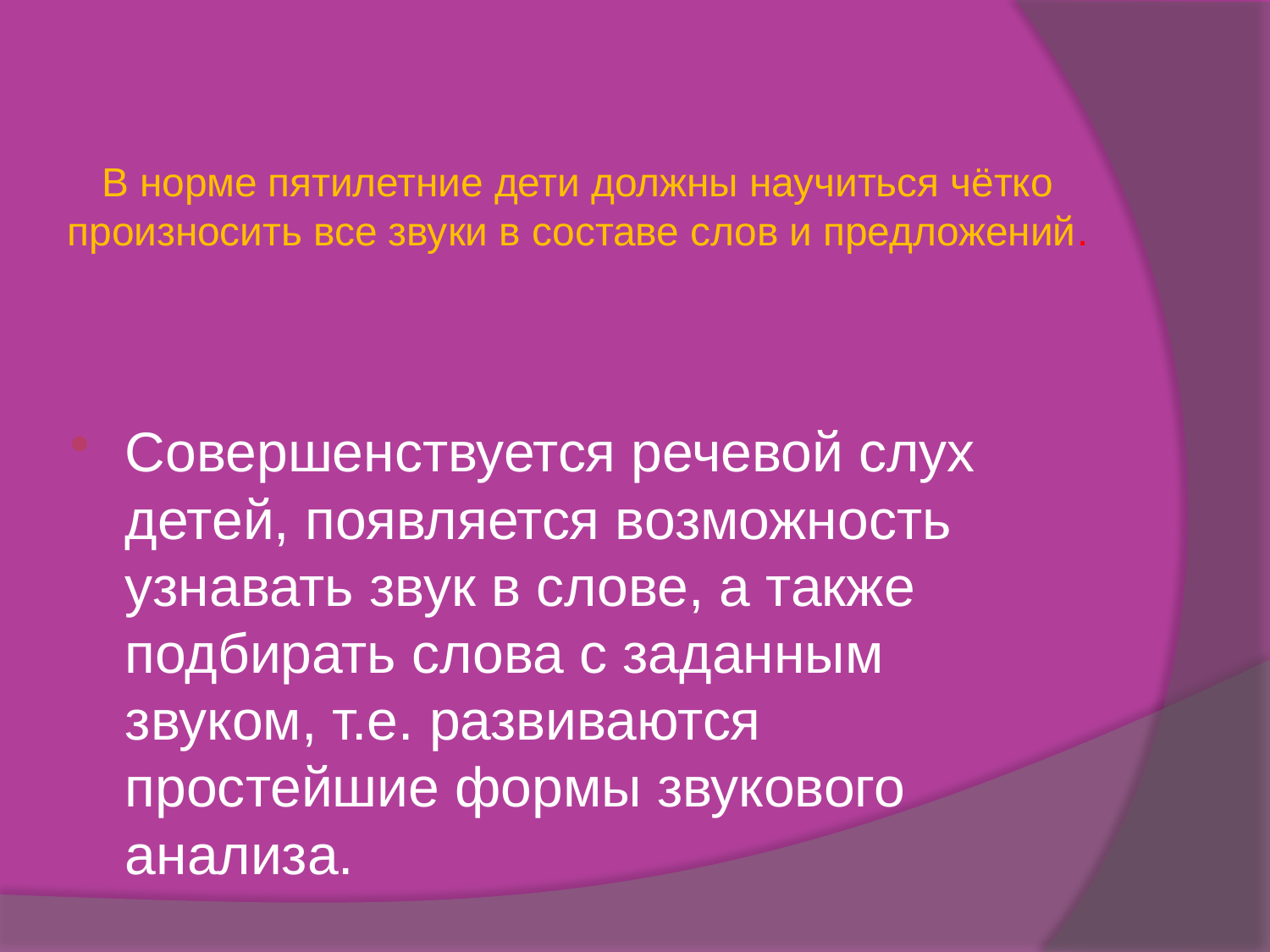

# В норме пятилетние дети должны научиться чётко произносить все звуки в составе слов и предложений.

Совершенствуется речевой слух детей, появляется возможность узнавать звук в слове, а также подбирать слова с заданным звуком, т.е. развиваются простейшие формы звукового анализа.